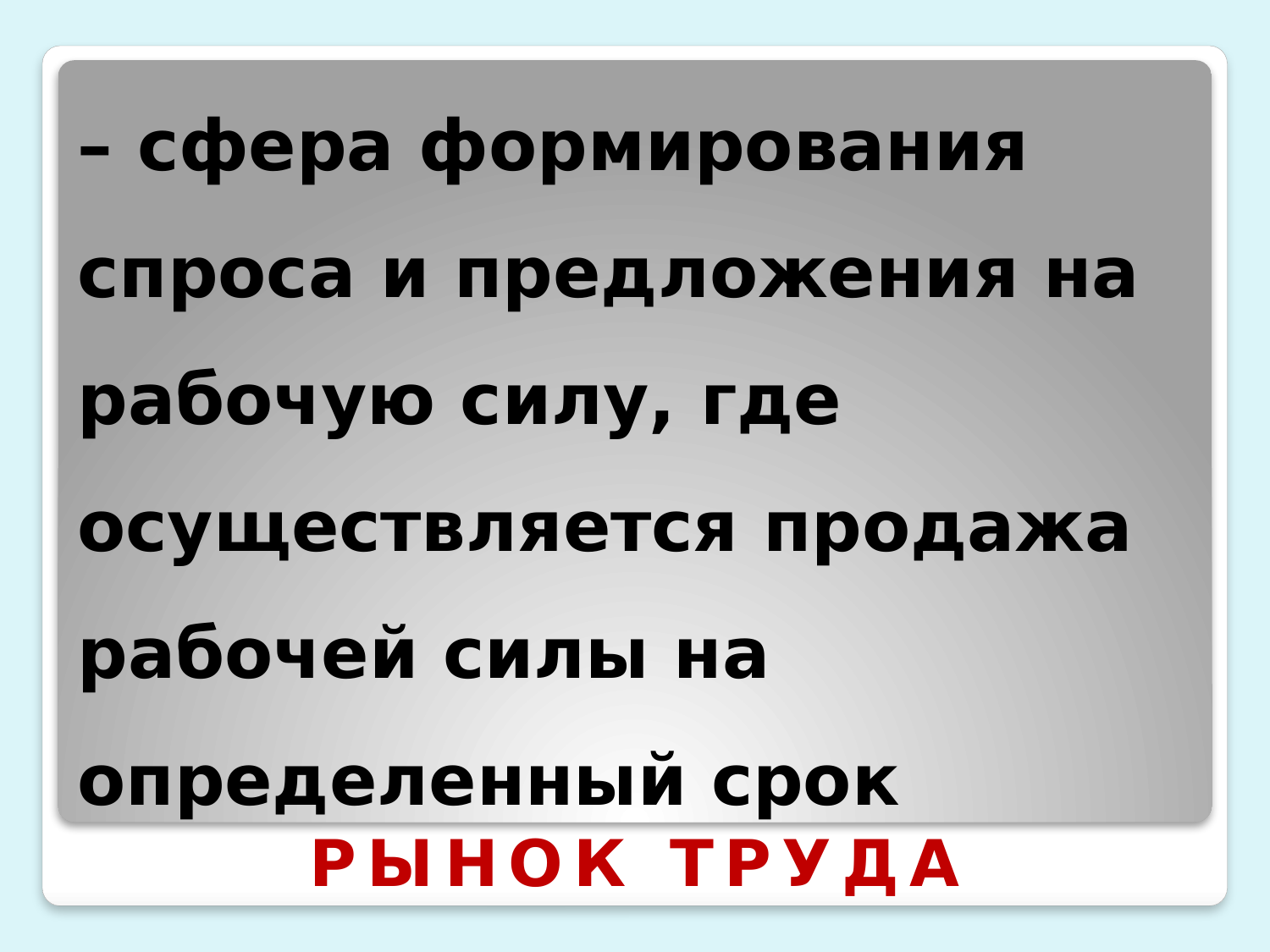

– сфера формирования спроса и предложения на рабочую силу, где осуществляется продажа рабочей силы на определенный срок
# РЫНОК ТРУДА